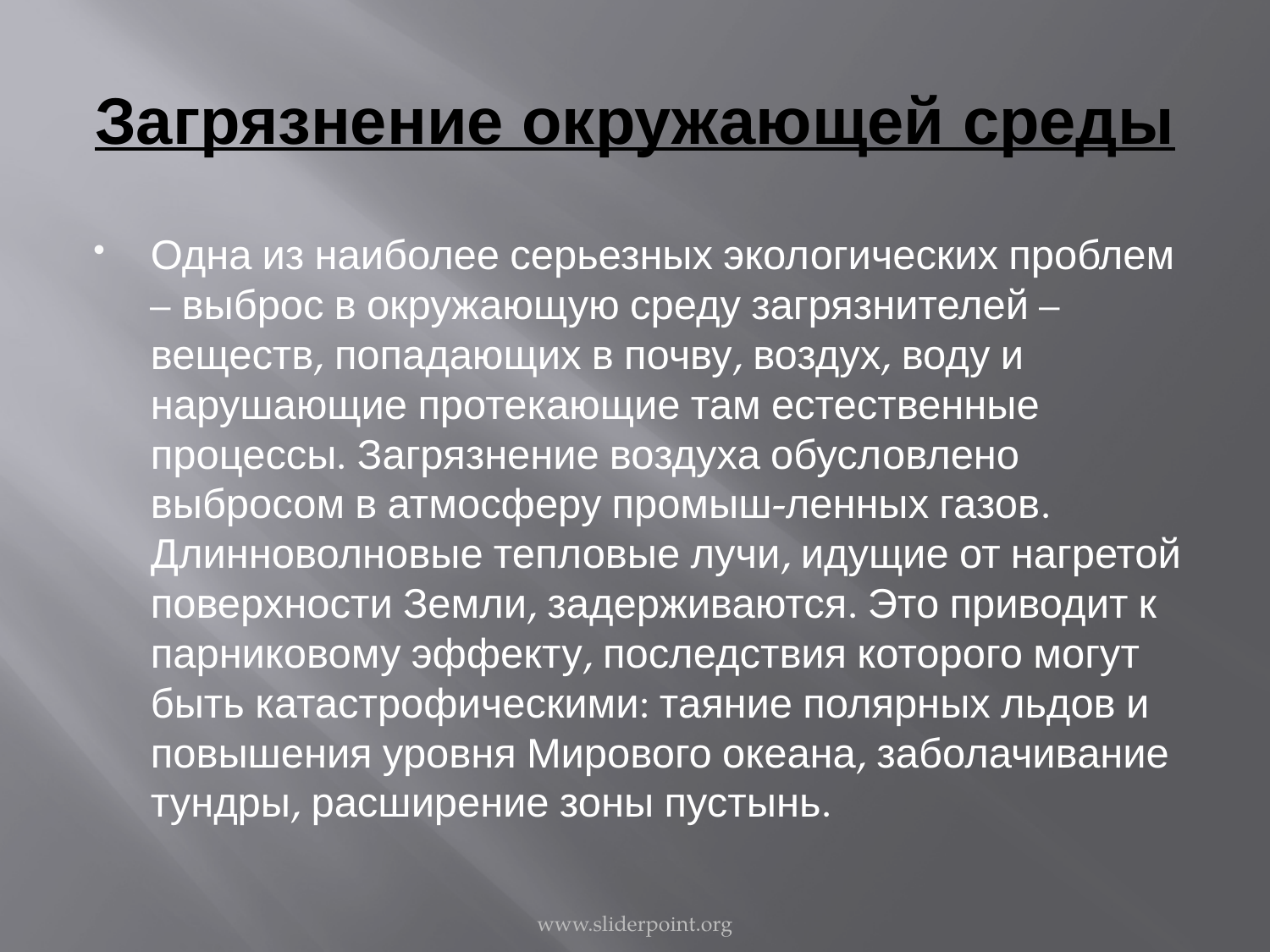

# Загрязнение окружающей среды
Одна из наиболее серьезных экологических проблем – выброс в окружающую среду загрязнителей – веществ, попадающих в почву, воздух, воду и нарушающие протекающие там естественные процессы. Загрязнение воздуха обусловлено выбросом в атмосферу промыш-ленных газов. Длинноволновые тепловые лучи, идущие от нагретой поверхности Земли, задерживаются. Это приводит к парниковому эффекту, последствия которого могут быть катастрофическими: таяние полярных льдов и повышения уровня Мирового океана, заболачивание тундры, расширение зоны пустынь.
www.sliderpoint.org